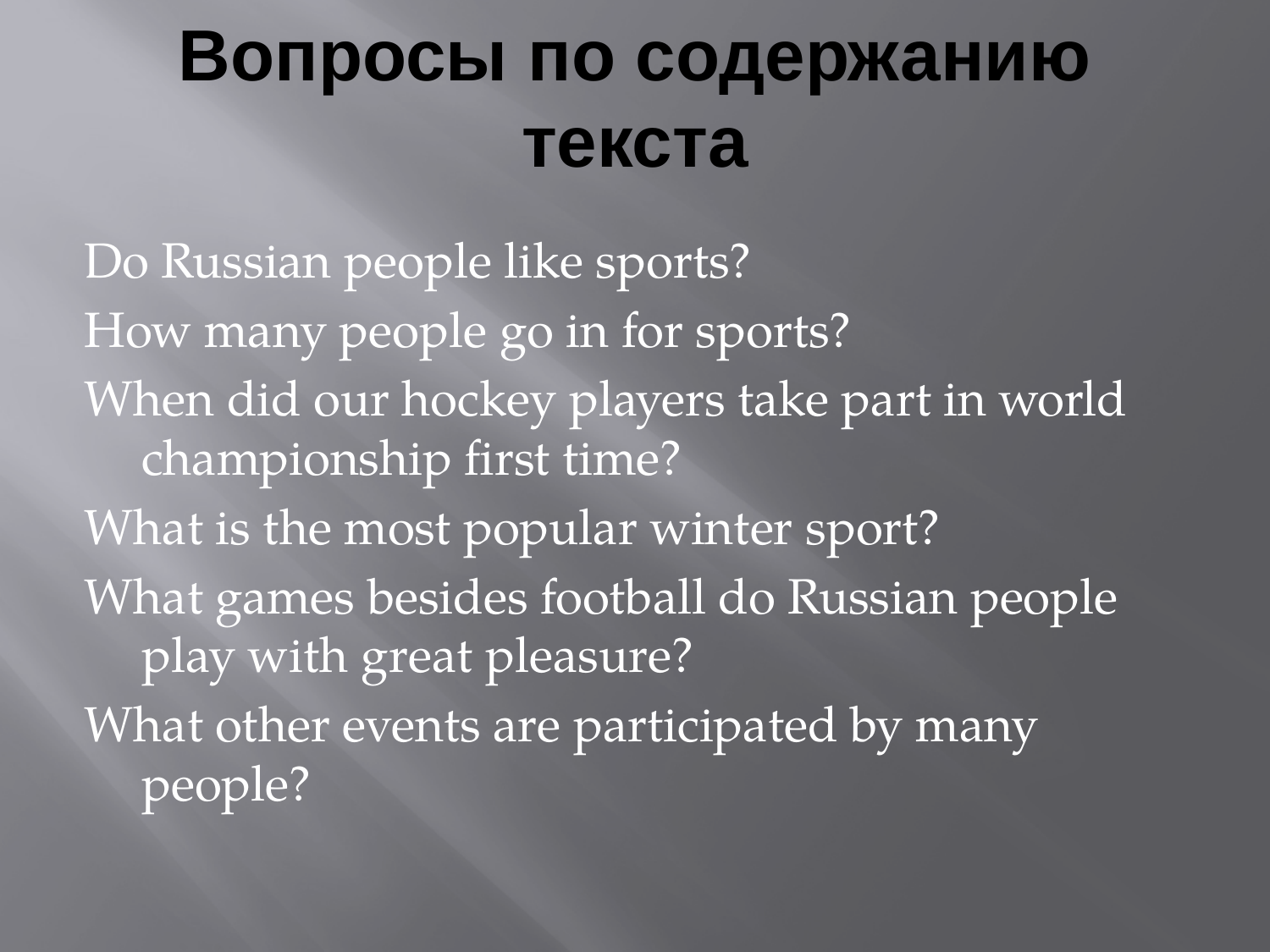

# Вопросы по содержанию текста
Do Russian people like sports?
How many people go in for sports?
When did our hockey players take part in world championship first time?
What is the most popular winter sport?
What games besides football do Russian people play with great pleasure?
What other events are participated by many people?